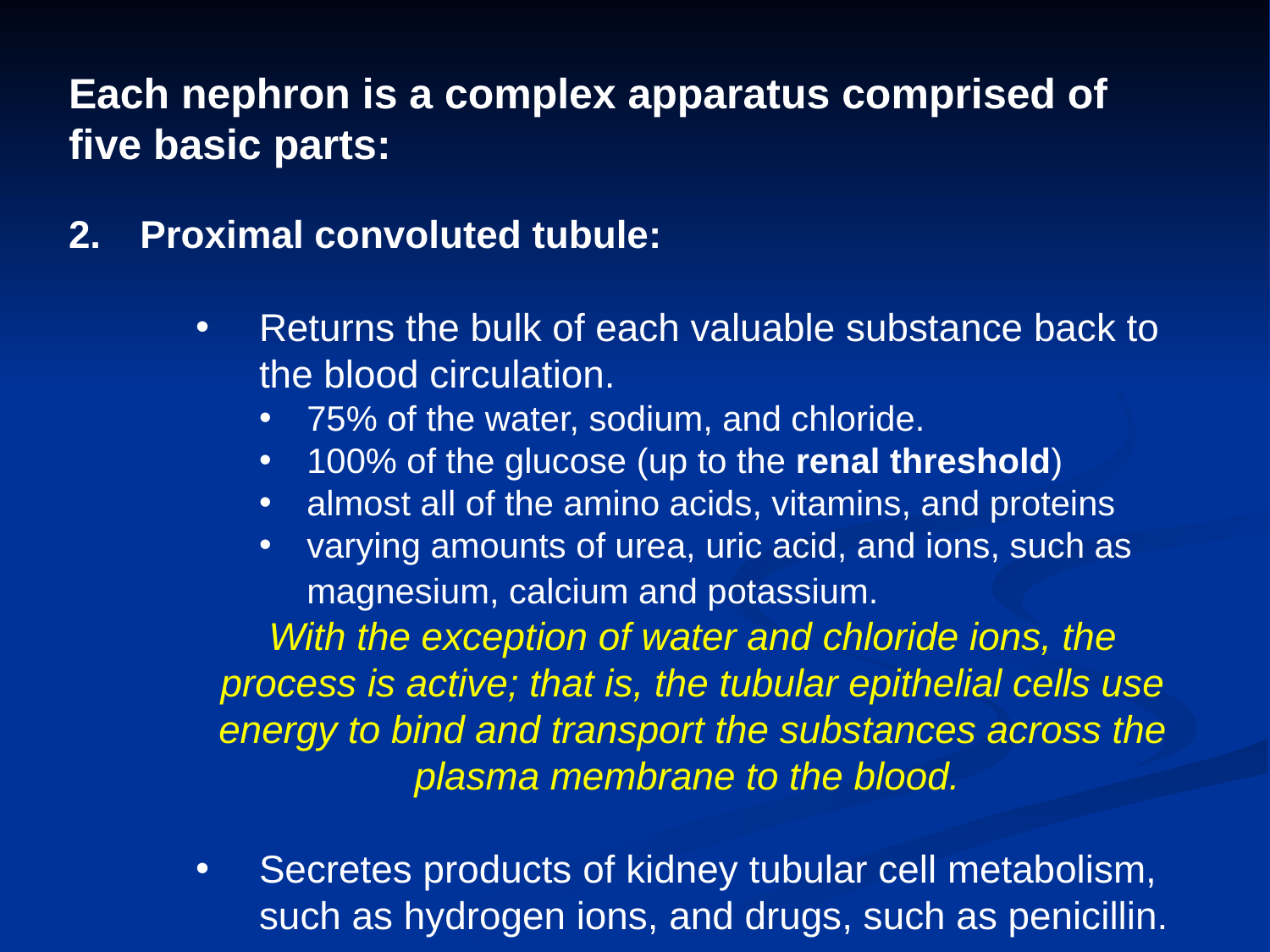

Each nephron is a complex apparatus comprised of five basic parts:

Proximal convoluted tubule:

Returns the bulk of each valuable substance back to the blood circulation.
75% of the water, sodium, and chloride.
100% of the glucose (up to the renal threshold)
almost all of the amino acids, vitamins, and proteins
varying amounts of urea, uric acid, and ions, such as magnesium, calcium and potassium.
With the exception of water and chloride ions, the process is active; that is, the tubular epithelial cells use energy to bind and transport the substances across the plasma membrane to the blood.

Secretes products of kidney tubular cell metabolism, such as hydrogen ions, and drugs, such as penicillin.